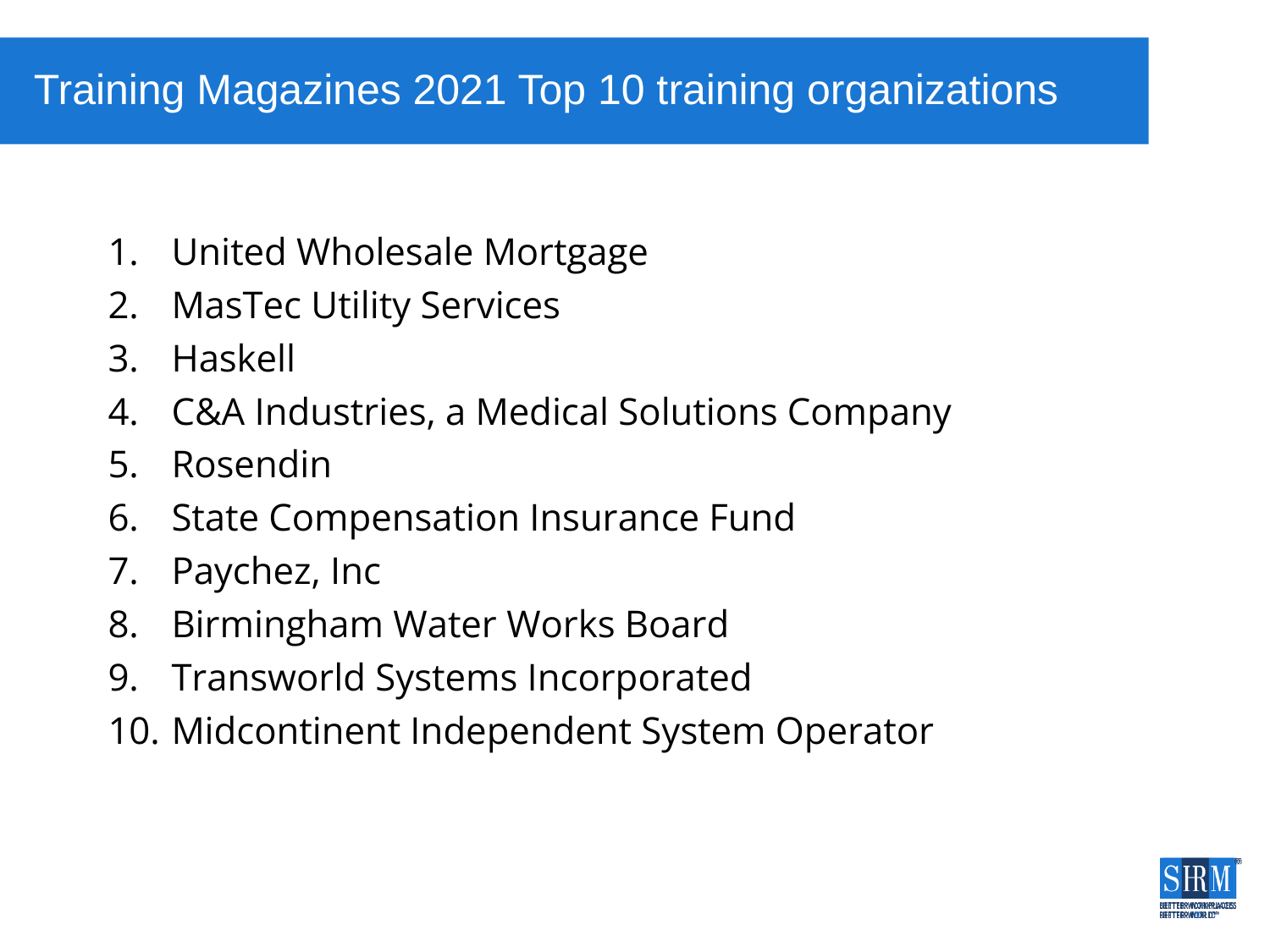

# Training Magazines 2021 Top 10 training organizations

United Wholesale Mortgage
MasTec Utility Services
Haskell
C&A Industries, a Medical Solutions Company
Rosendin
State Compensation Insurance Fund
Paychez, Inc
Birmingham Water Works Board
Transworld Systems Incorporated
Midcontinent Independent System Operator